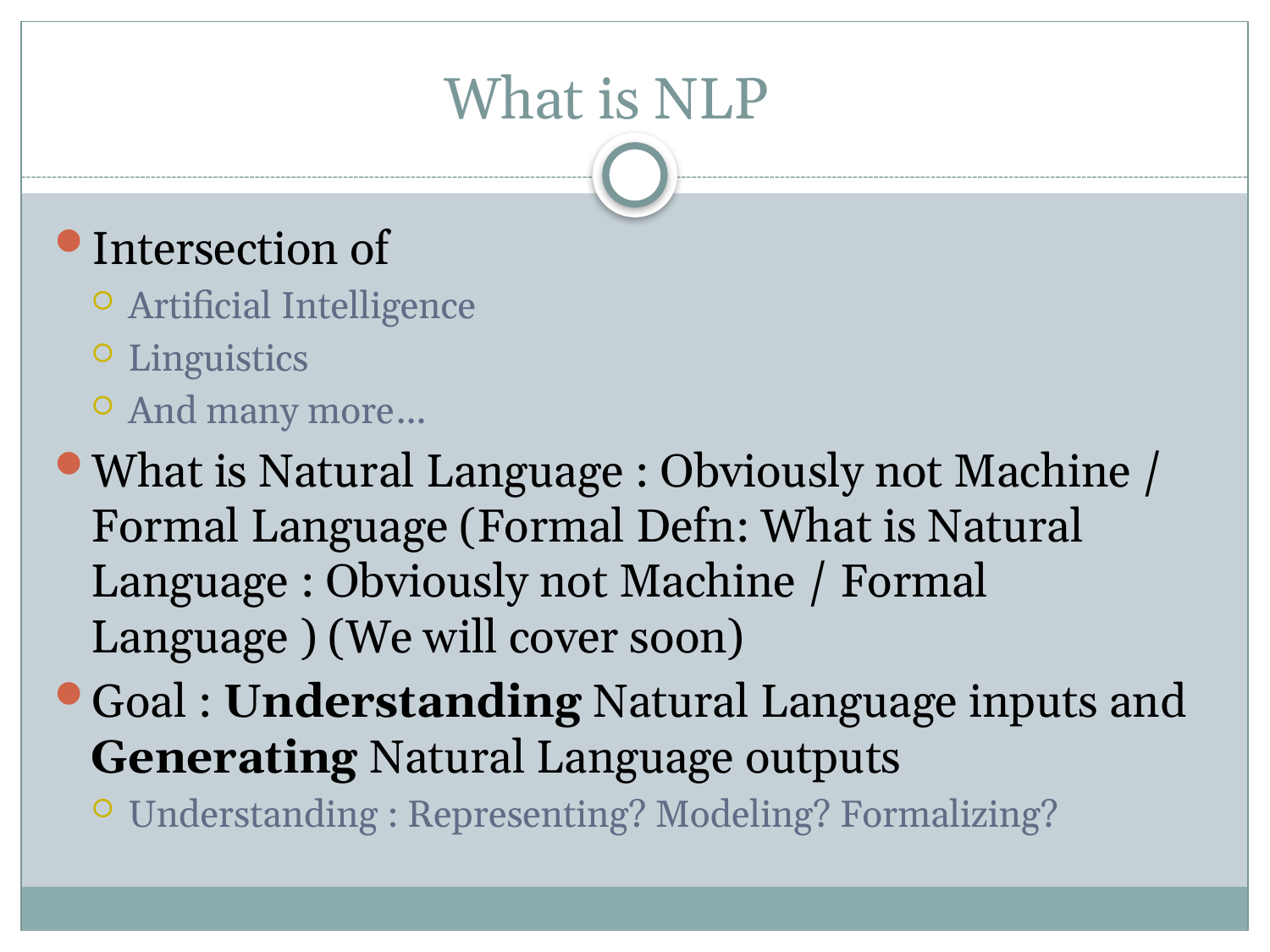

# What is NLP
Intersection of
Artificial Intelligence
Linguistics
And many more…
What is Natural Language : Obviously not Machine / Formal Language (Formal Defn: What is Natural Language : Obviously not Machine / Formal Language ) (We will cover soon)
Goal : Understanding Natural Language inputs and Generating Natural Language outputs
Understanding : Representing? Modeling? Formalizing?